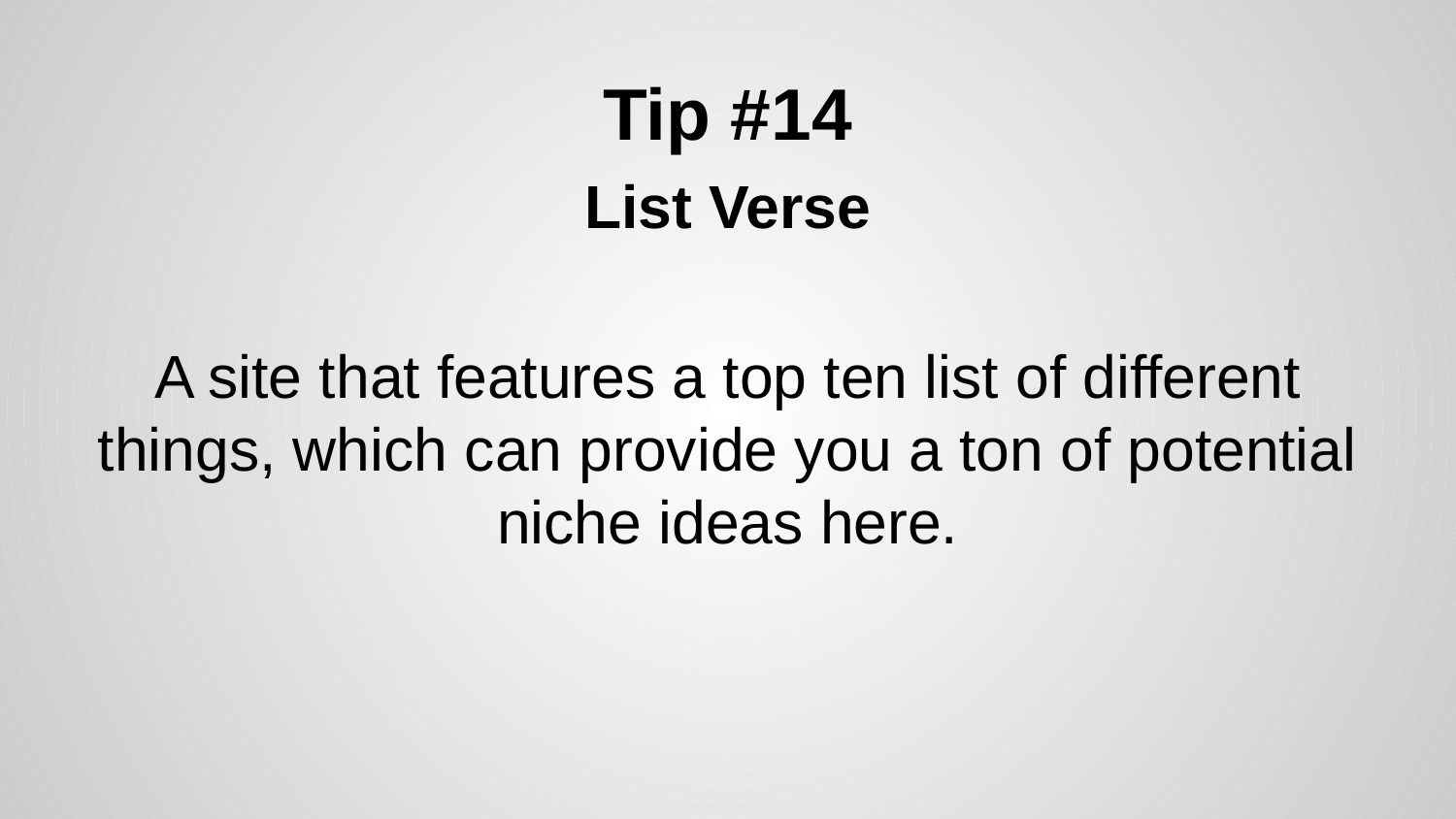

# Tip #14

List Verse

A site that features a top ten list of different things, which can provide you a ton of potential niche ideas here.